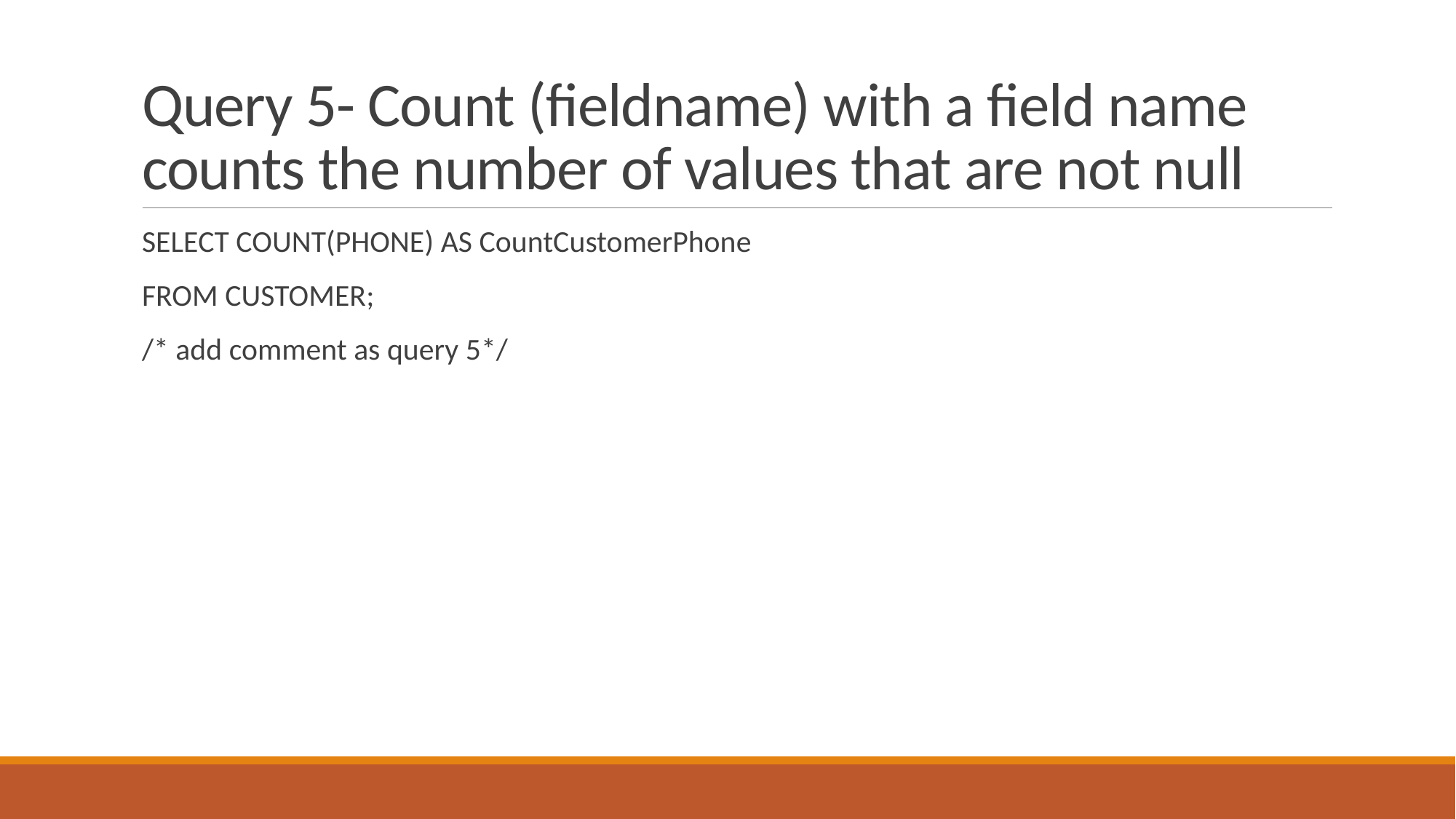

# Query 5- Count (fieldname) with a field name counts the number of values that are not null
SELECT COUNT(PHONE) AS CountCustomerPhone
FROM CUSTOMER;
/* add comment as query 5*/